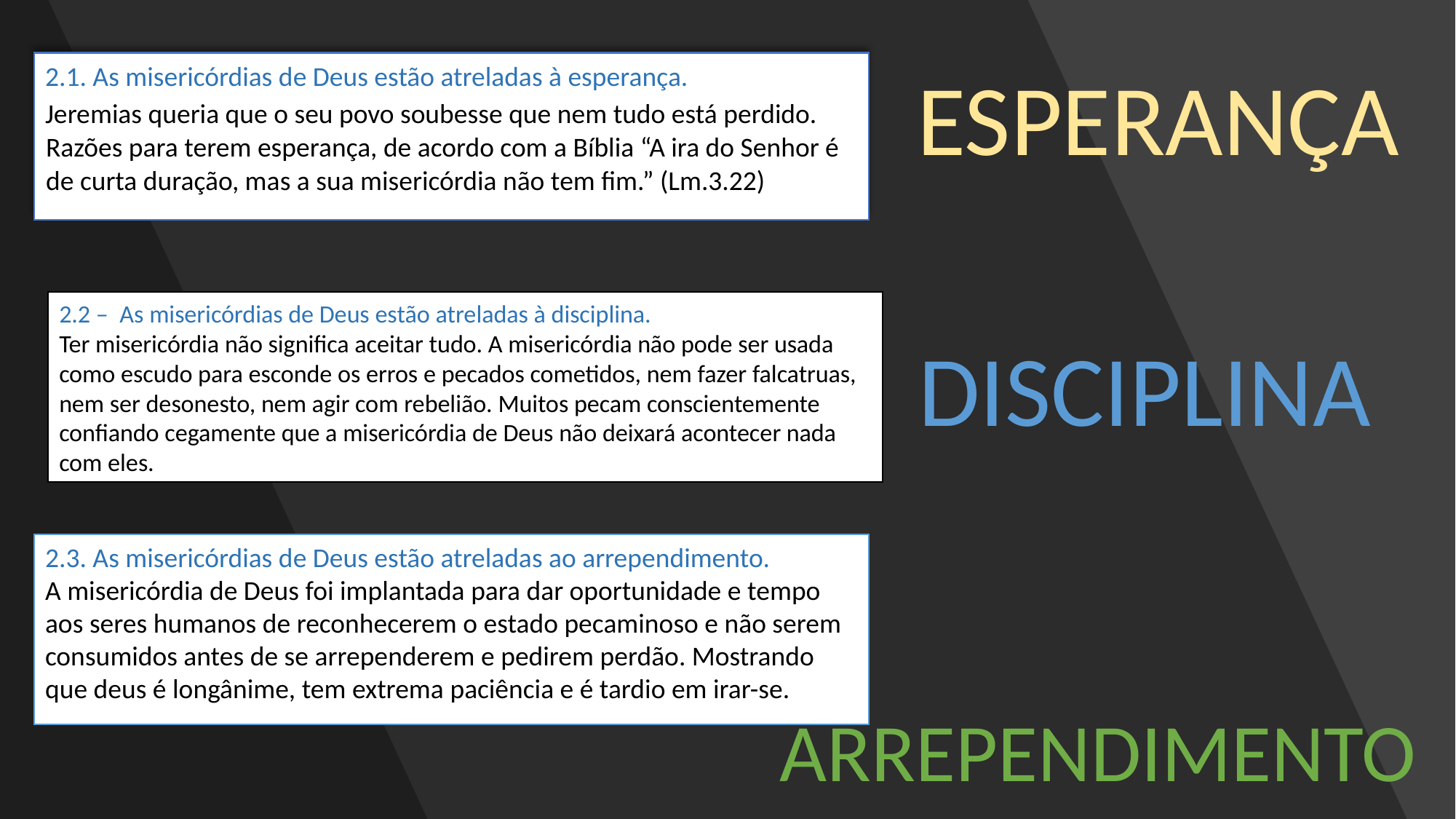

ESPERANÇA
2.1. As misericórdias de Deus estão atreladas à esperança.
Jeremias queria que o seu povo soubesse que nem tudo está perdido. Razões para terem esperança, de acordo com a Bíblia “A ira do Senhor é de curta duração, mas a sua misericórdia não tem fim.” (Lm.3.22)

2.2 –  As misericórdias de Deus estão atreladas à disciplina.
Ter misericórdia não significa aceitar tudo. A misericórdia não pode ser usada como escudo para esconde os erros e pecados cometidos, nem fazer falcatruas, nem ser desonesto, nem agir com rebelião. Muitos pecam conscientemente confiando cegamente que a misericórdia de Deus não deixará acontecer nada com eles.
DISCIPLINA
2.3. As misericórdias de Deus estão atreladas ao arrependimento.
A misericórdia de Deus foi implantada para dar oportunidade e tempo aos seres humanos de reconhecerem o estado pecaminoso e não serem consumidos antes de se arrependerem e pedirem perdão. Mostrando que deus é longânime, tem extrema paciência e é tardio em irar-se.
ARREPENDIMENTO
Esta Foto de Autor Desconhecido está licenciado em CC BY-NC-ND